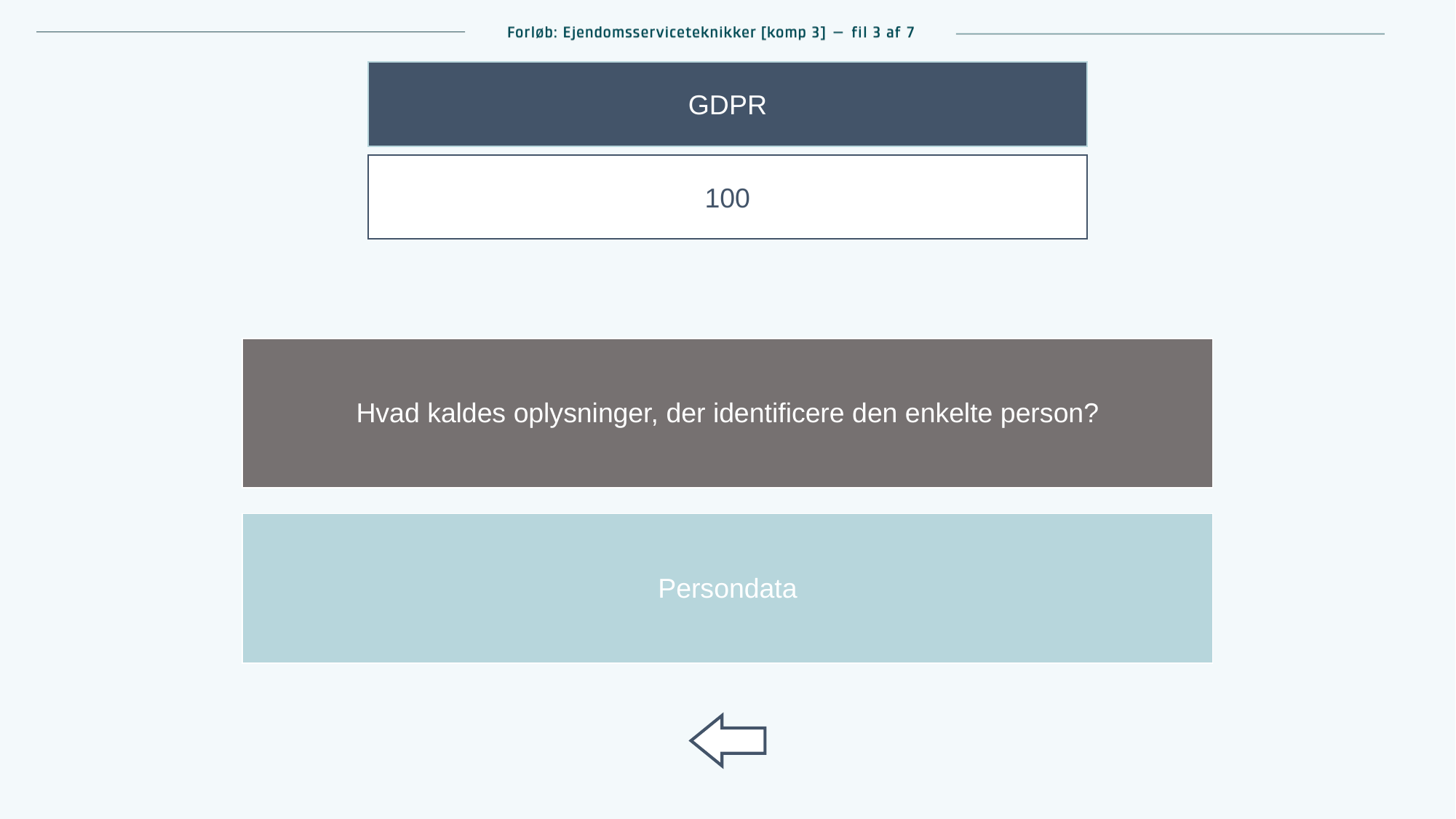

GDPR

100
| Hvad kaldes oplysninger, der identificere den enkelte person? |
| --- |
| Persondata |
| --- |

16